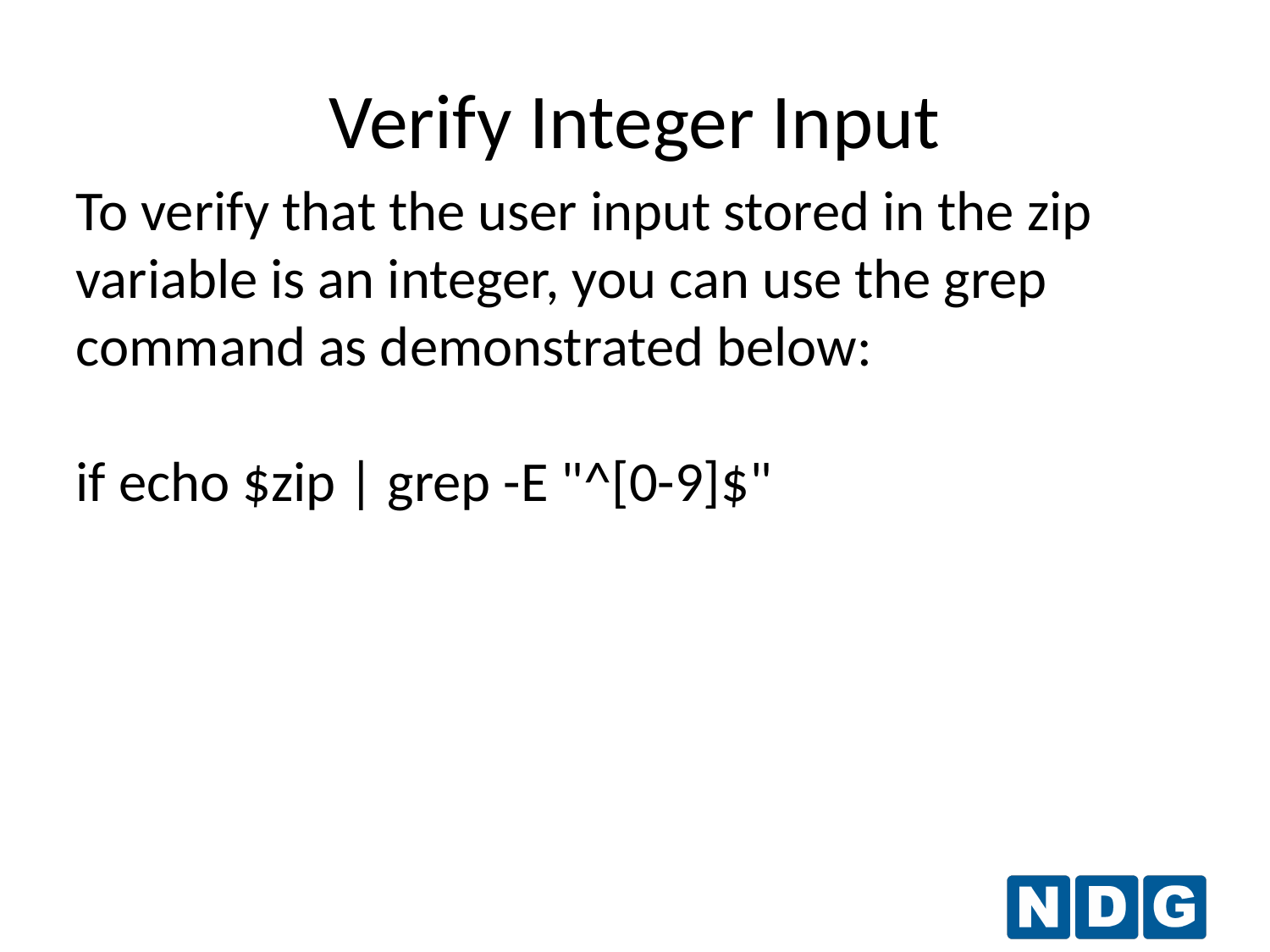

Verify Integer Input
To verify that the user input stored in the zip variable is an integer, you can use the grep command as demonstrated below:

if echo $zip | grep -E "^[0-9]$"